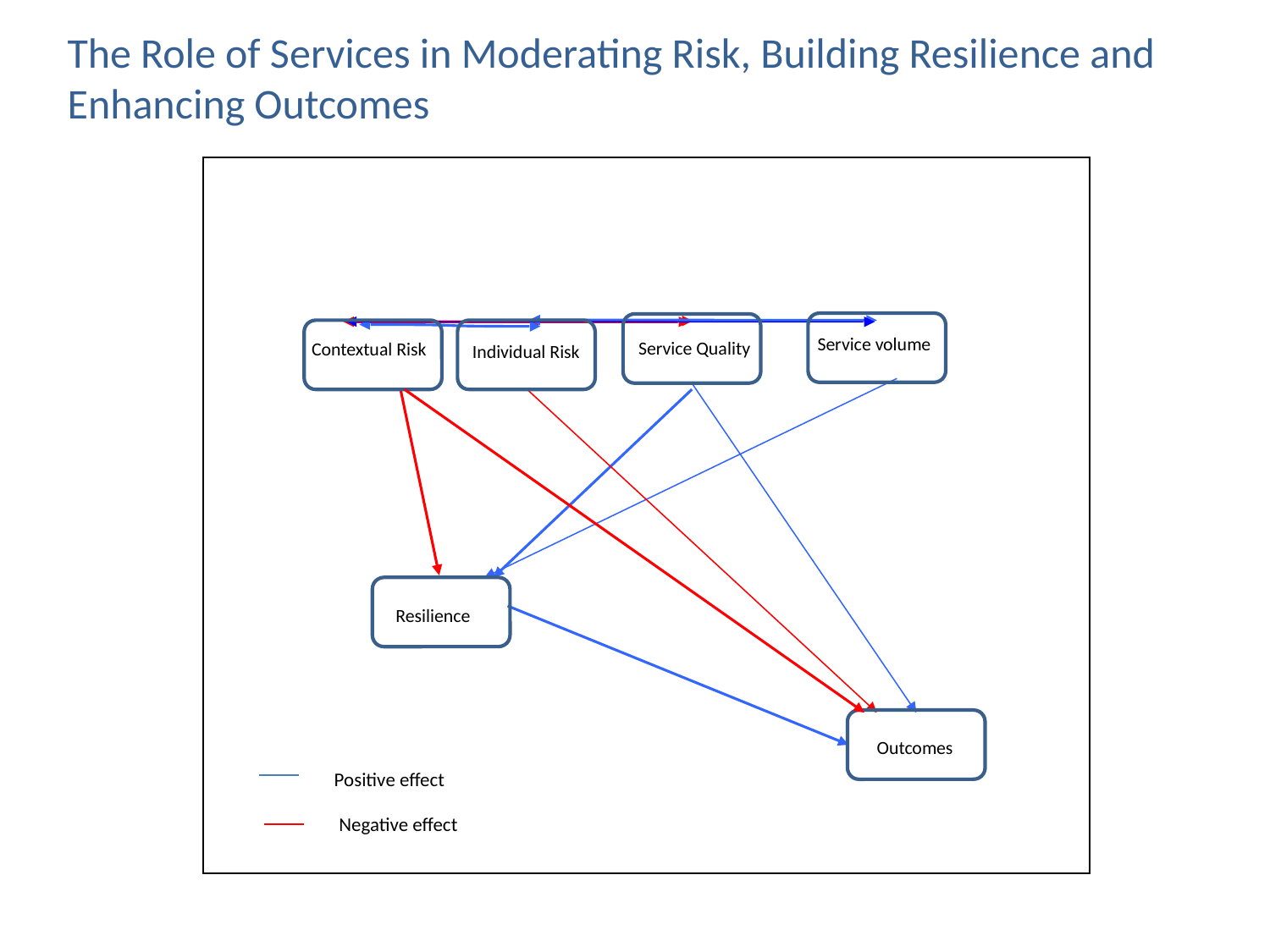

The Role of Services in Moderating Risk, Building Resilience and Enhancing Outcomes

Service volume
Service Quality
Contextual Risk
Individual Risk

Resilience

Outcomes
Positive effect
Negative effect